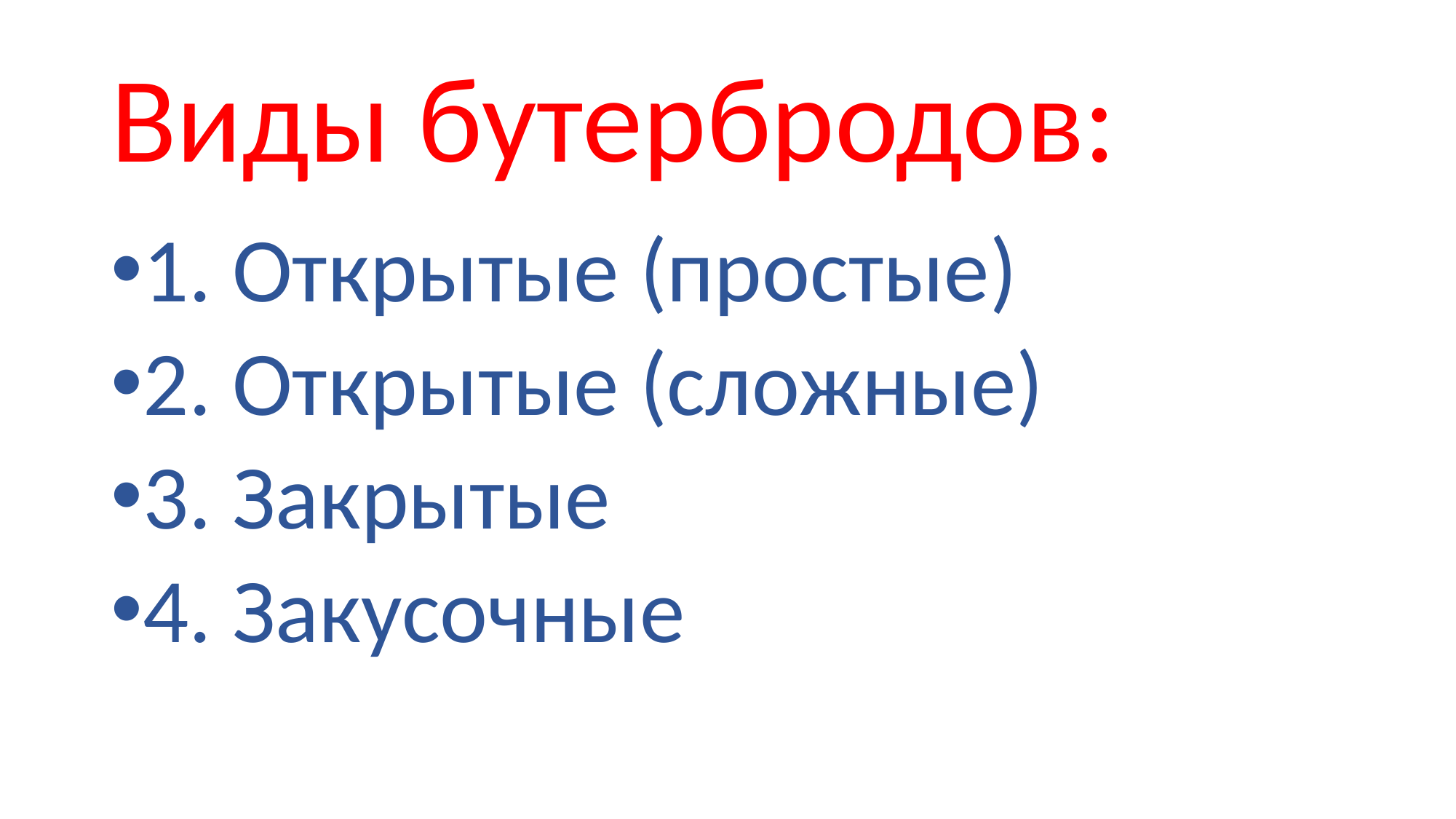

# Виды бутербродов:
1. Открытые (простые)
2. Открытые (сложные)
3. Закрытые
4. Закусочные